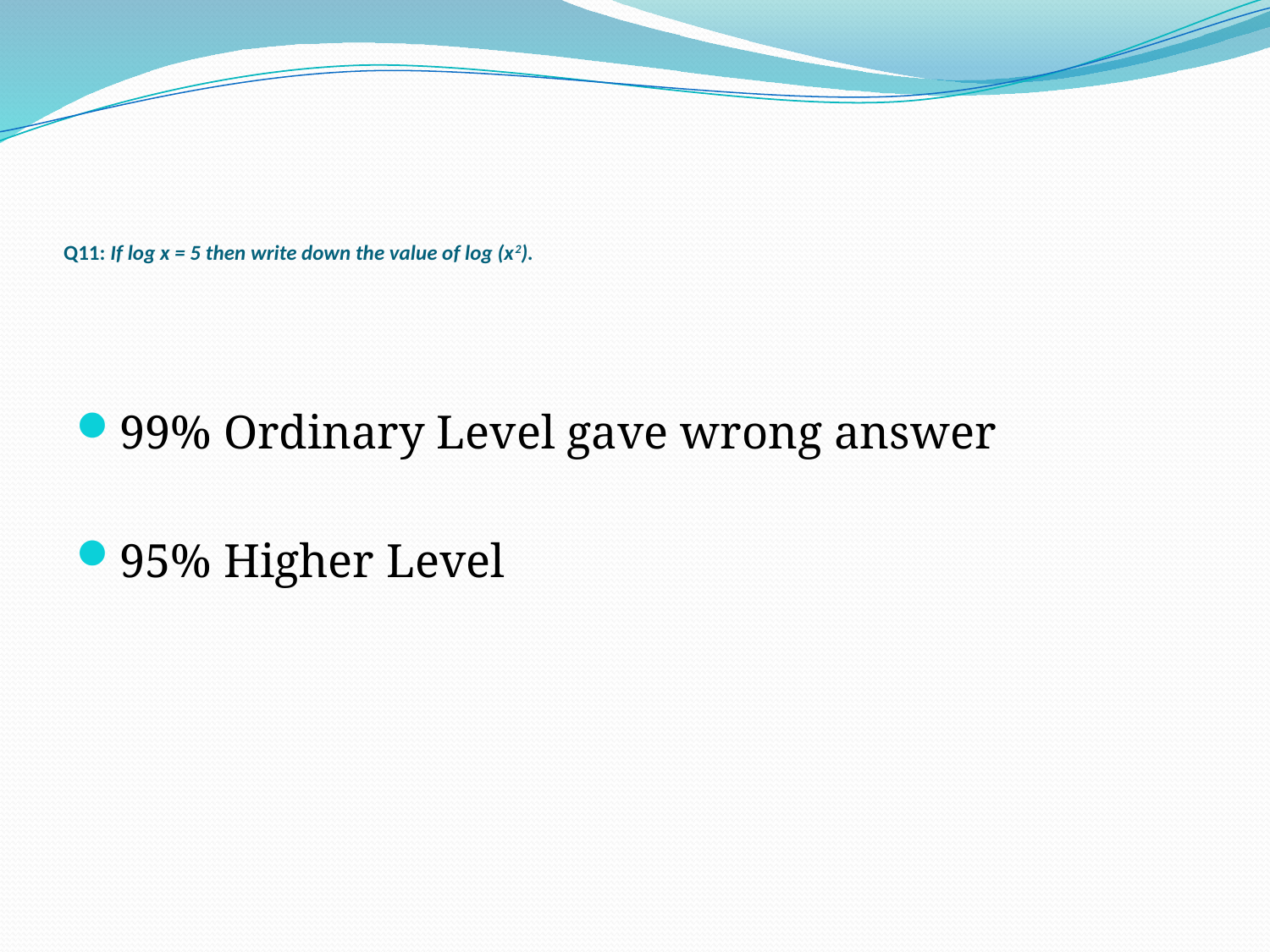

# Q11: If log x = 5 then write down the value of log (x2).

99% Ordinary Level gave wrong answer

95% Higher Level